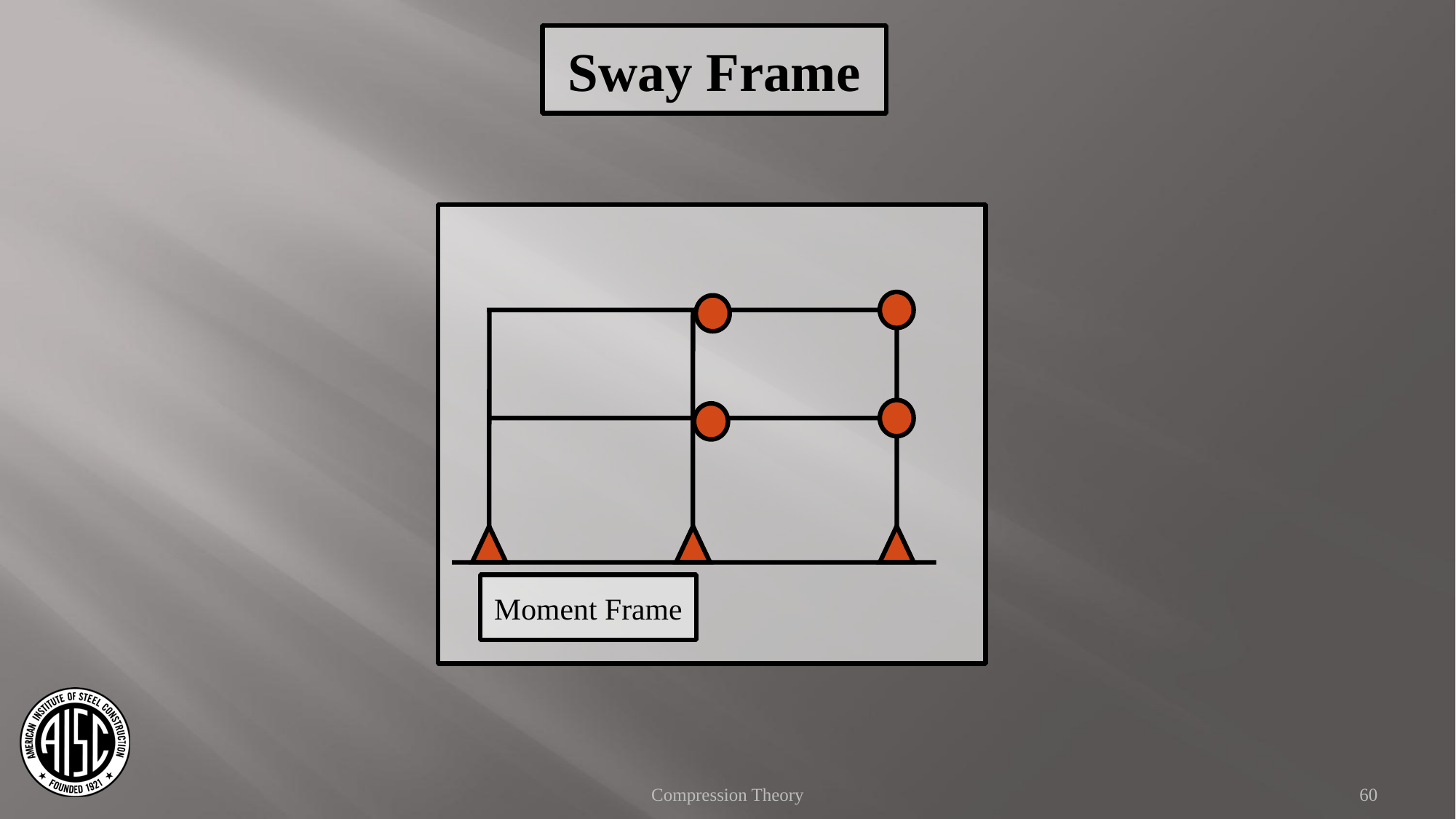

Sway Frame

Moment Frame
60
Compression Theory